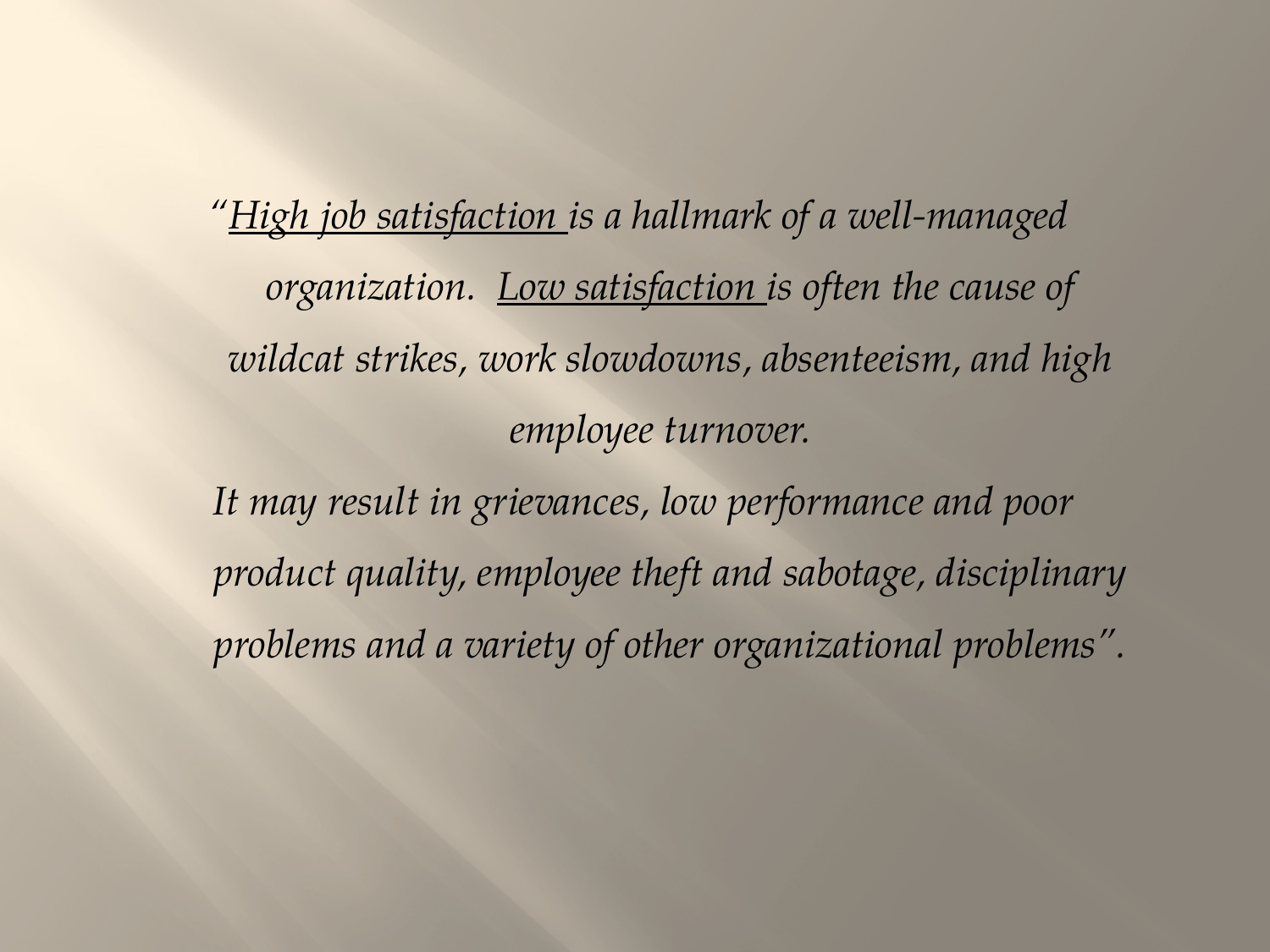

“High job satisfaction is a hallmark of a well-managed  organization.  Low satisfaction is often the cause of wildcat strikes, work slowdowns, absenteeism, and high employee turnover.
It may result in grievances, low performance and poor product quality, employee theft and sabotage, disciplinary problems and a variety of other organizational problems”.